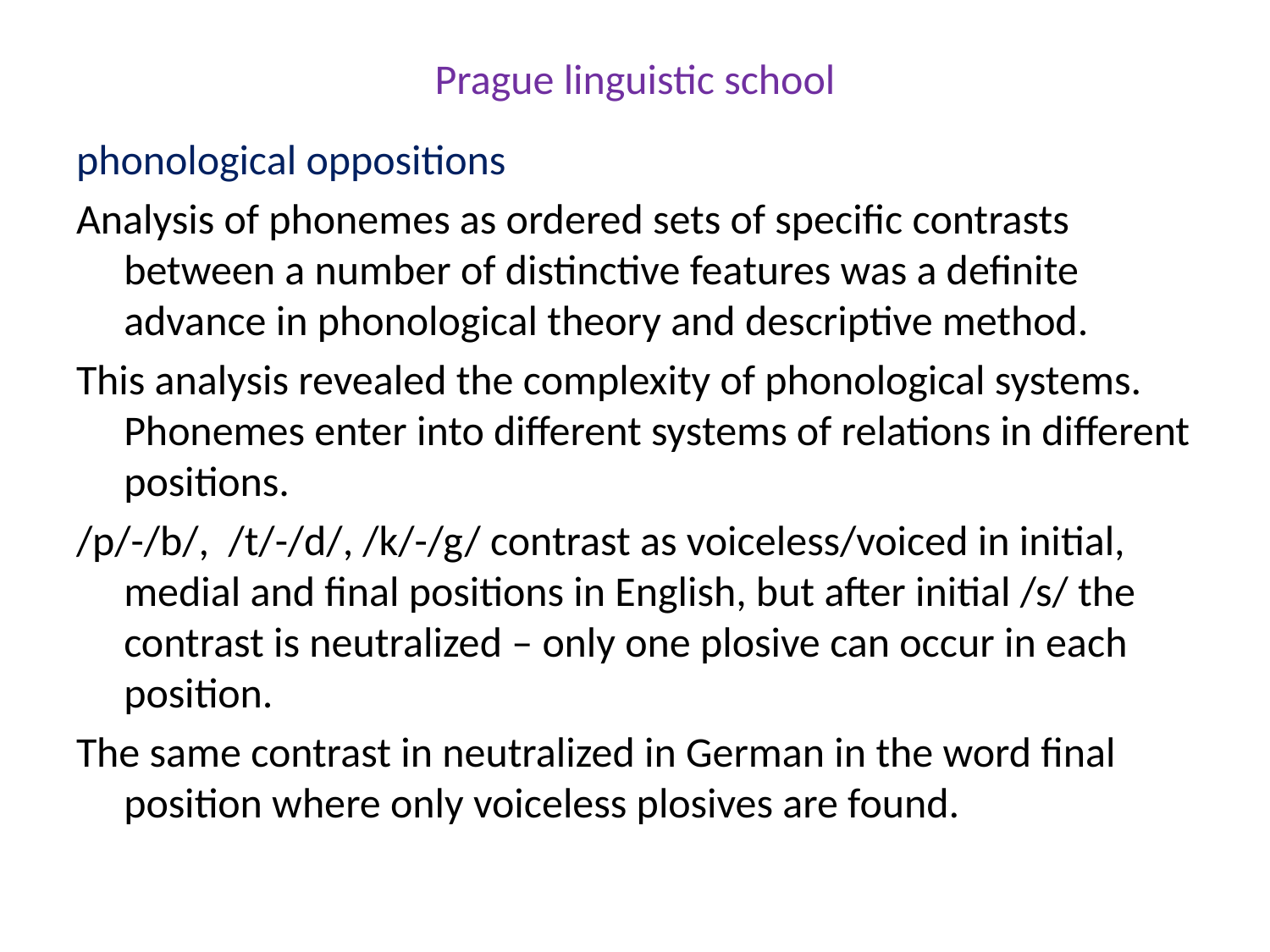

# Prague linguistic school
phonological oppositions
Analysis of phonemes as ordered sets of specific contrasts between a number of distinctive features was a definite advance in phonological theory and descriptive method.
This analysis revealed the complexity of phonological systems. Phonemes enter into different systems of relations in different positions.
/p/-/b/,  /t/-/d/, /k/-/g/ contrast as voiceless/voiced in initial, medial and final positions in English, but after initial /s/ the contrast is neutralized – only one plosive can occur in each position.
The same contrast in neutralized in German in the word final position where only voiceless plosives are found.